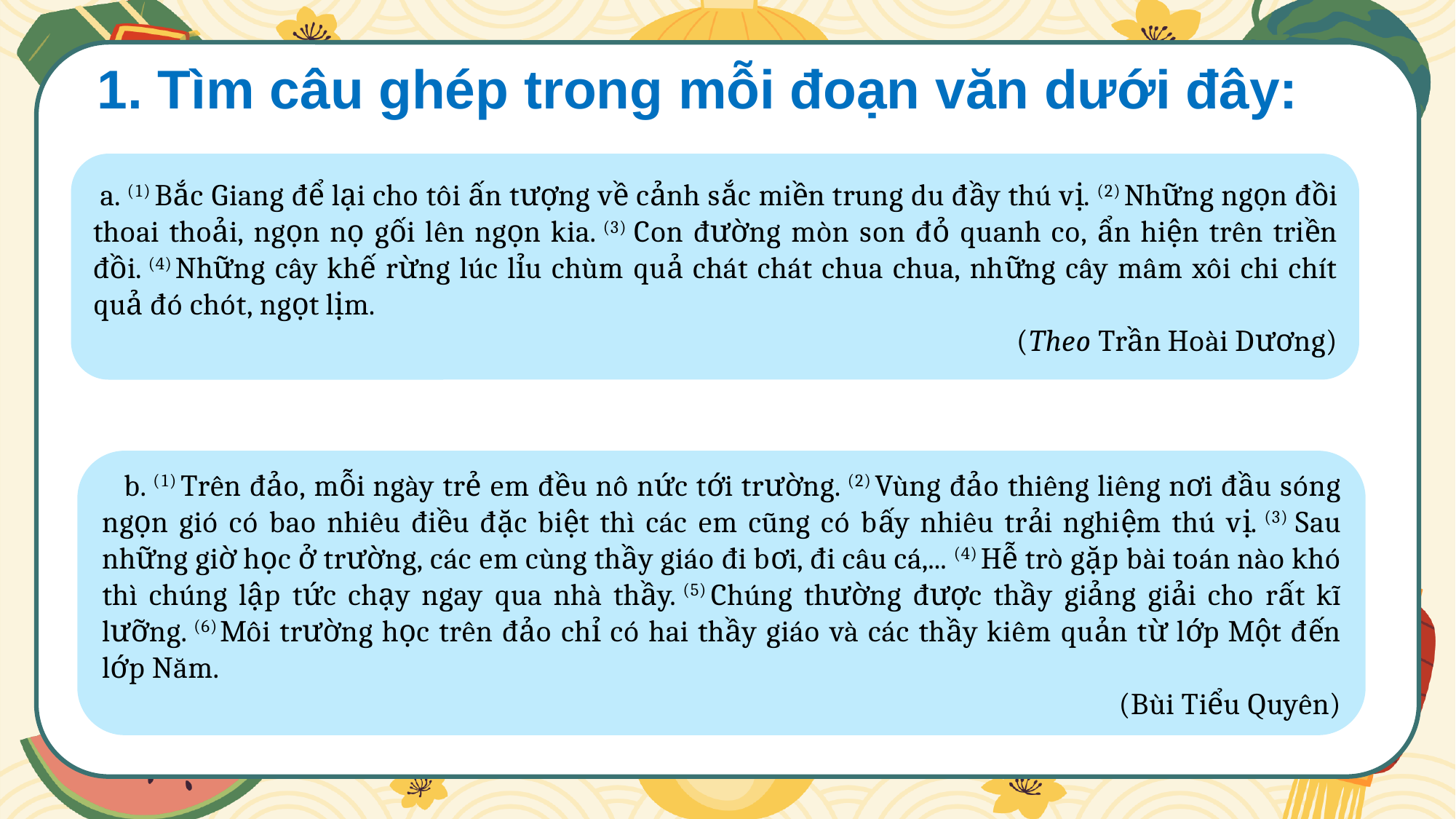

1. Tìm câu ghép trong mỗi đoạn văn dưới đây:
 a. (1) Bắc Giang để lại cho tôi ấn tượng về cảnh sắc miền trung du đầy thú vị. (2) Những ngọn đồi thoai thoải, ngọn nọ gối lên ngọn kia. (3) Con đường mòn son đỏ quanh co, ẩn hiện trên triền đồi. (4) Những cây khế rừng lúc lỉu chùm quả chát chát chua chua, những cây mâm xôi chi chít quả đó chót, ngọt lịm.
(Theo Trần Hoài Dương)
   b. (1) Trên đảo, mỗi ngày trẻ em đều nô nức tới trường. (2) Vùng đảo thiêng liêng nơi đầu sóng ngọn gió có bao nhiêu điều đặc biệt thì các em cũng có bấy nhiêu trải nghiệm thú vị. (3) Sau những giờ học ở trường, các em cùng thầy giáo đi bơi, đi câu cá,... (4) Hễ trò gặp bài toán nào khó thì chúng lập tức chạy ngay qua nhà thầy. (5) Chúng thường được thầy giảng giải cho rất kĩ lưỡng. (6) Môi trường học trên đảo chỉ có hai thầy giáo và các thầy kiêm quản từ lớp Một đến lớp Năm.
(Bùi Tiểu Quyên)